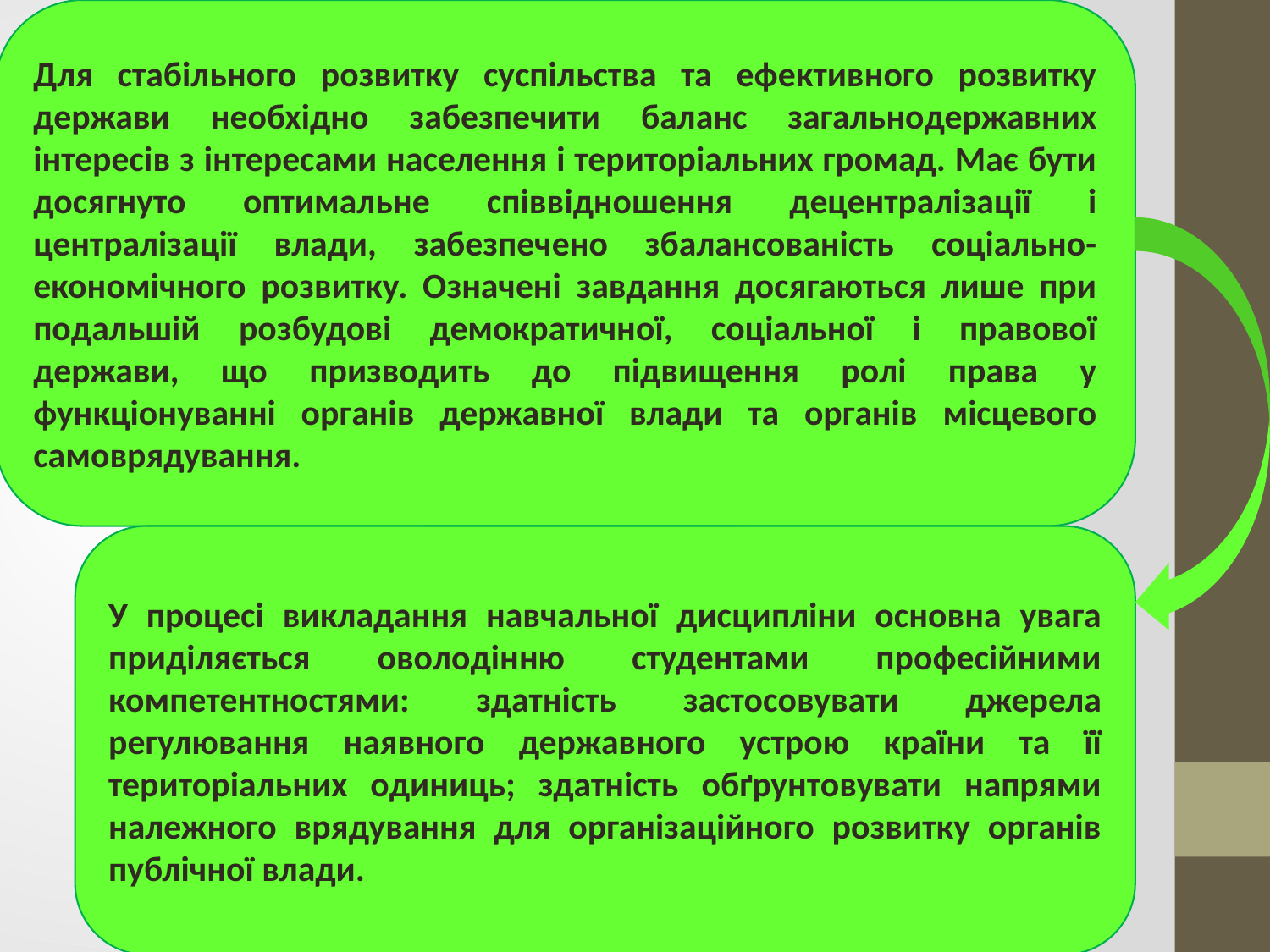

Для стабільного розвитку суспільства та ефективного розвитку держави необхідно забезпечити баланс загальнодержавних інтересів з інтересами населення і територіальних громад. Має бути досягнуто оптимальне співвідношення децентралізації і централізації влади, забезпечено збалансованість соціально-економічного розвитку. Означені завдання досягаються лише при подальшій розбудові демократичної, соціальної і правової держави, що призводить до підвищення ролі права у функціонуванні органів державної влади та органів місцевого самоврядування.

У процесі викладання навчальної дисципліни основна увага приділяється оволодінню студентами професійними компетентностями: здатність застосовувати джерела регулювання наявного державного устрою країни та її територіальних одиниць; здатність обґрунтовувати напрями належного врядування для організаційного розвитку органів публічної влади.